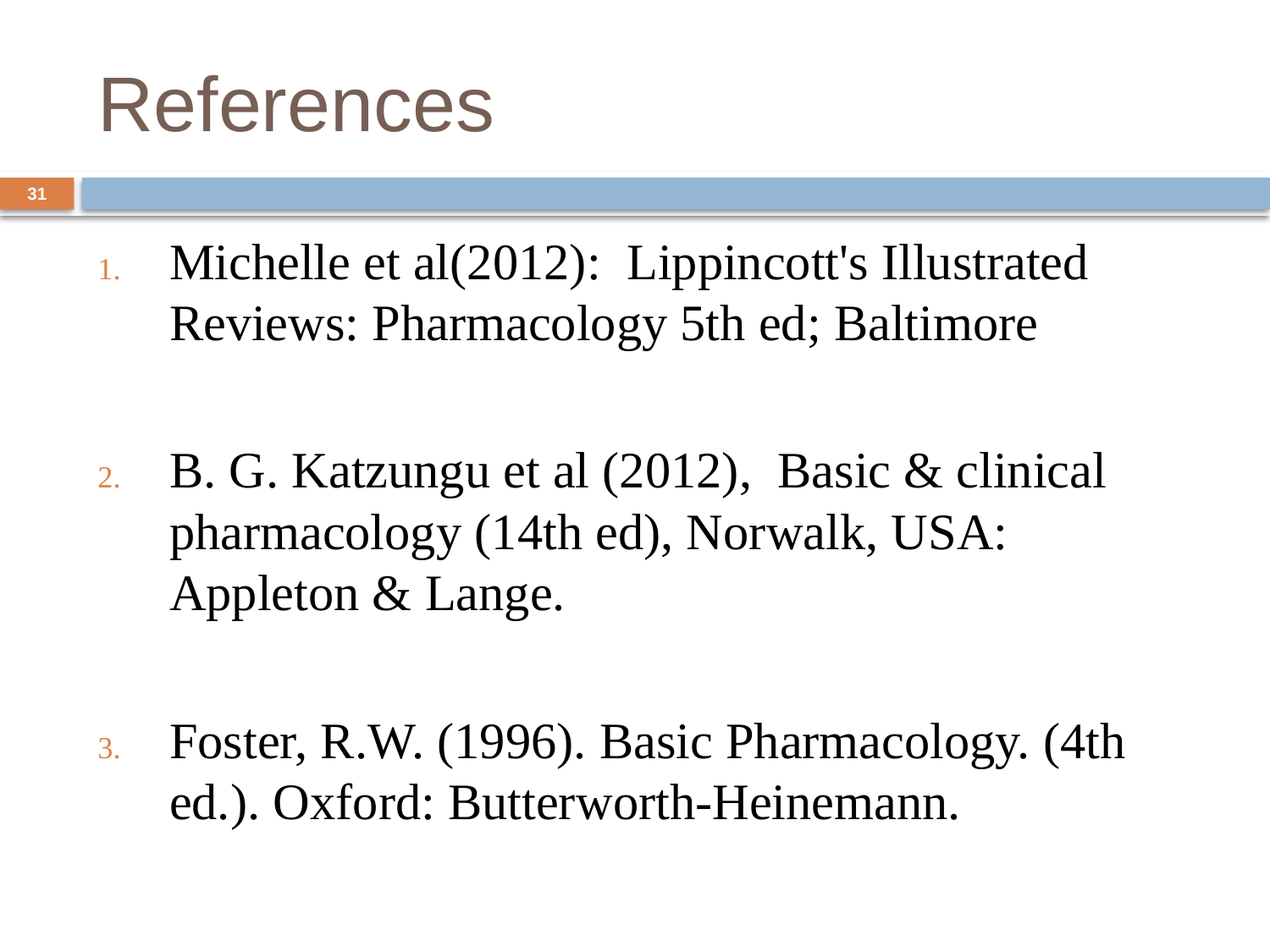

# References
31
Michelle et al(2012):  Lippincott's Illustrated Reviews: Pharmacology 5th ed; Baltimore

B. G. Katzungu et al (2012),  Basic & clinical pharmacology (14th ed), Norwalk, USA: Appleton & Lange.

Foster, R.W. (1996). Basic Pharmacology. (4th ed.). Oxford: Butterworth-Heinemann.